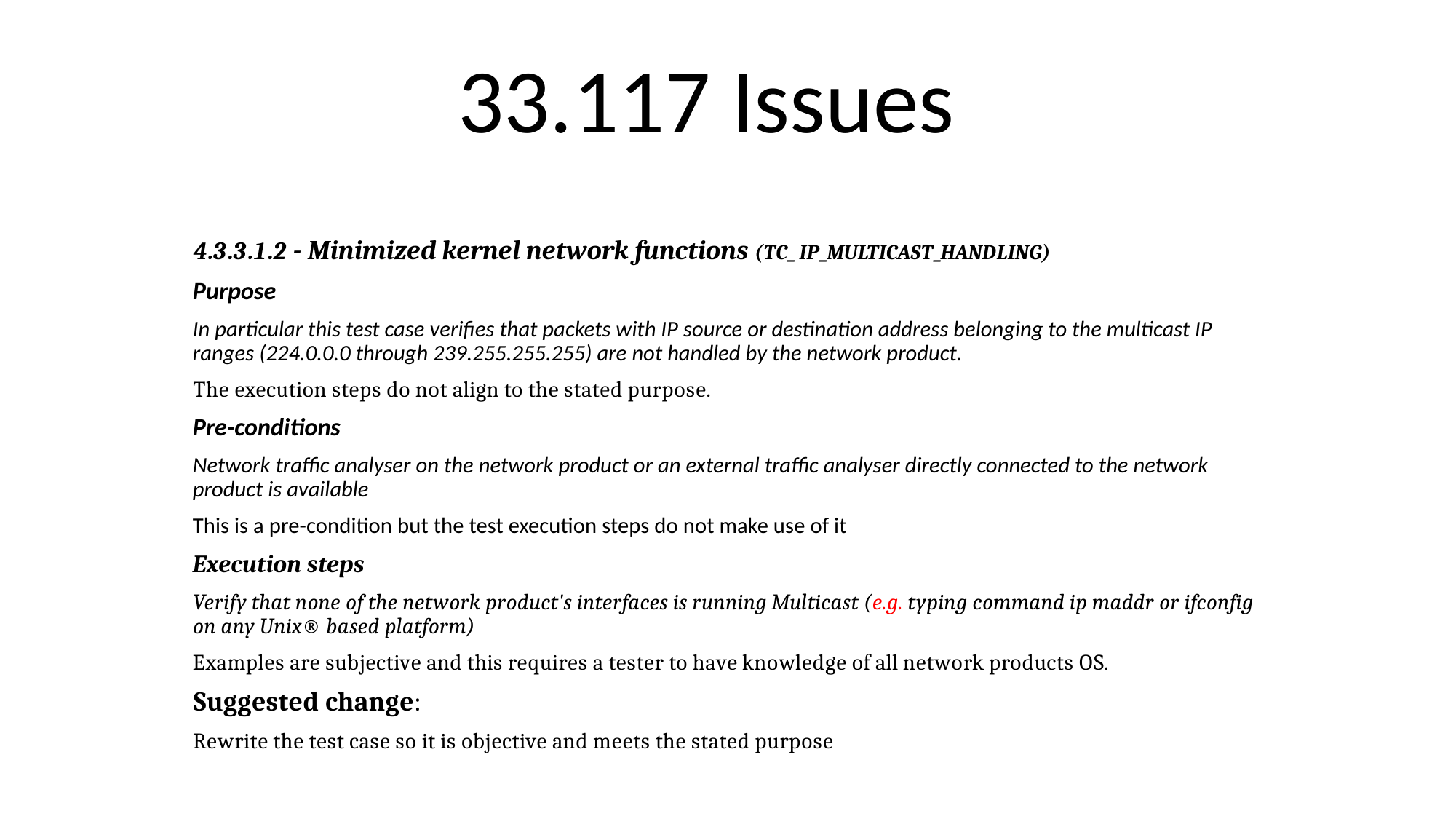

# 33.117 Issues
4.3.3.1.2 - Minimized kernel network functions (TC_ IP_MULTICAST_HANDLING)
Purpose
In particular this test case verifies that packets with IP source or destination address belonging to the multicast IP ranges (224.0.0.0 through 239.255.255.255) are not handled by the network product.
The execution steps do not align to the stated purpose.
Pre-conditions
Network traffic analyser on the network product or an external traffic analyser directly connected to the network product is available
This is a pre-condition but the test execution steps do not make use of it
Execution steps
Verify that none of the network product's interfaces is running Multicast (e.g. typing command ip maddr or ifconfig on any Unix® based platform)
Examples are subjective and this requires a tester to have knowledge of all network products OS.
Suggested change:
Rewrite the test case so it is objective and meets the stated purpose